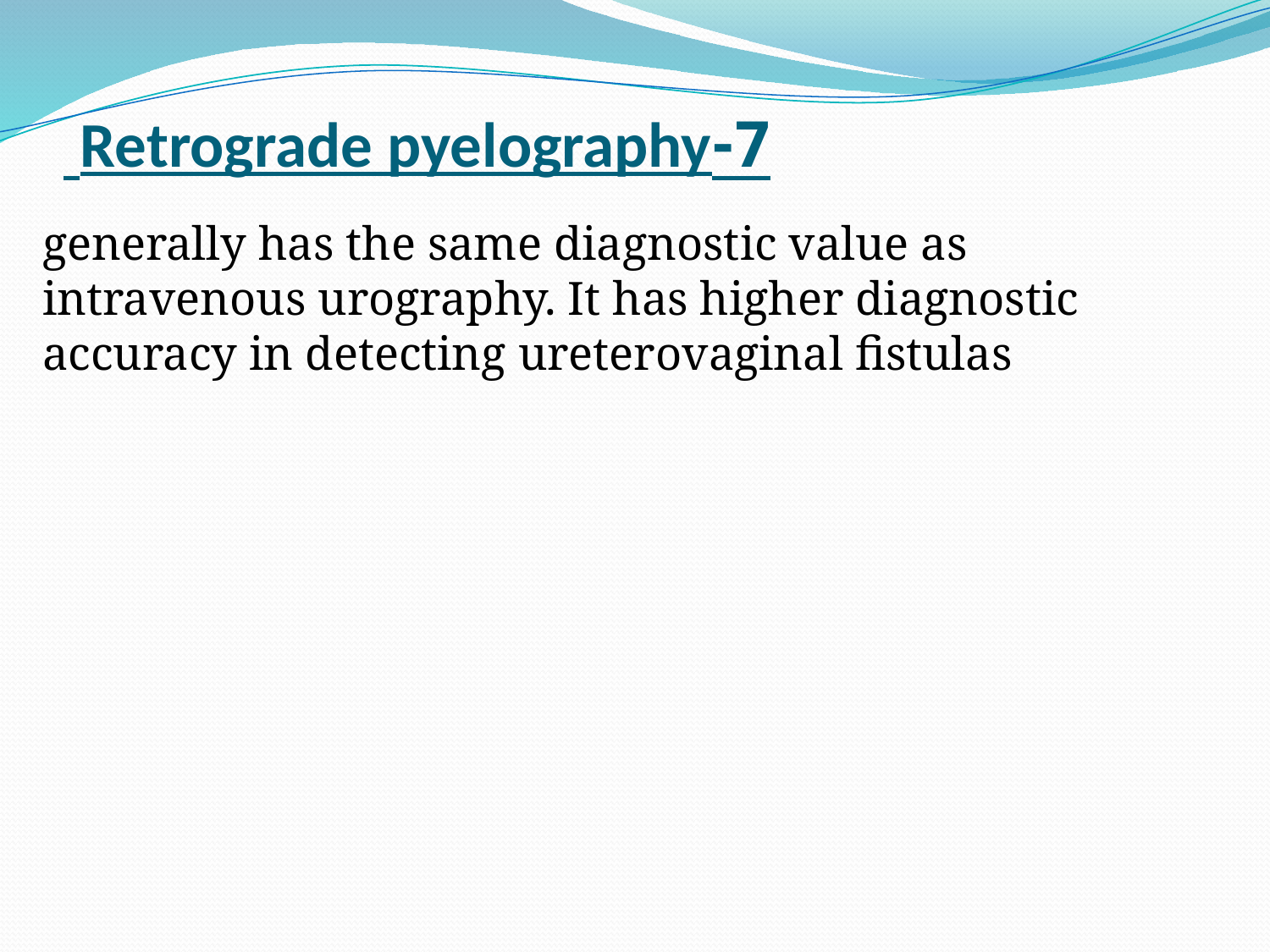

# 7-Retrograde pyelography
generally has the same diagnostic value as intravenous urography. It has higher diagnostic accuracy in detecting ureterovaginal fistulas